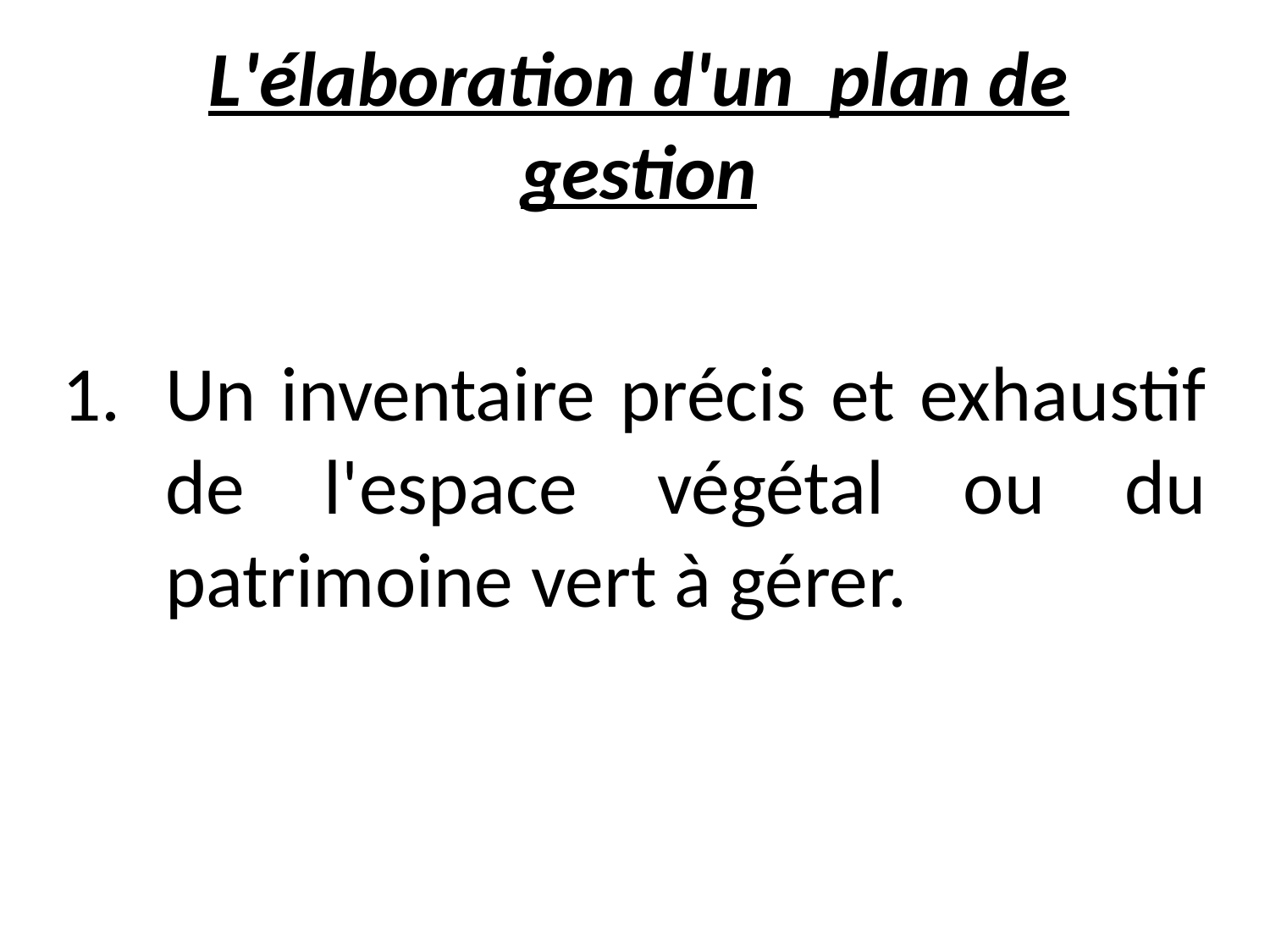

# L'élaboration d'un  plan de gestion
Un inventaire précis et exhaustif de l'espace végétal ou du patrimoine vert à gérer.